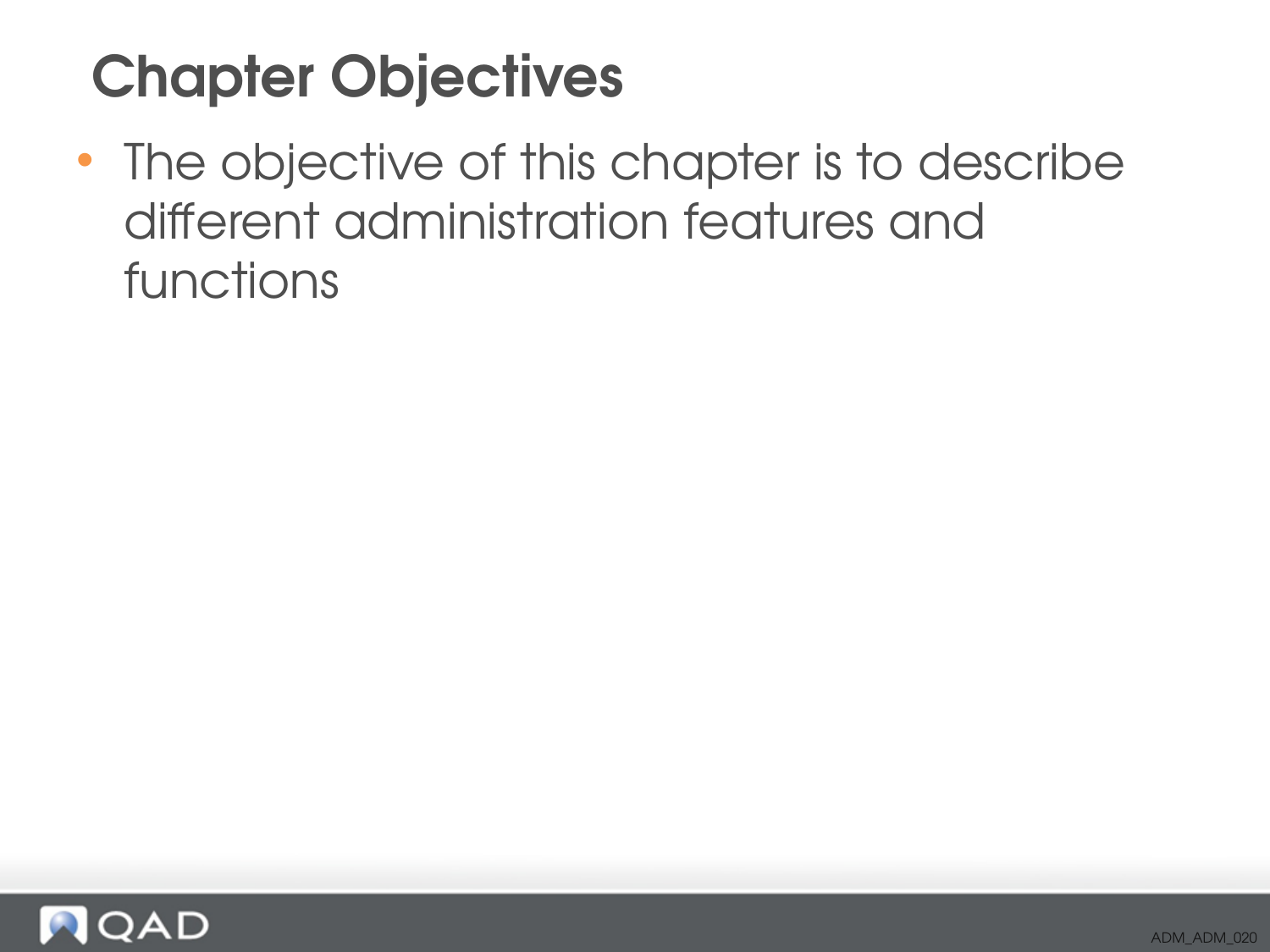

# Chapter Objectives
The objective of this chapter is to describe different administration features and functions

ADM_ADM_020